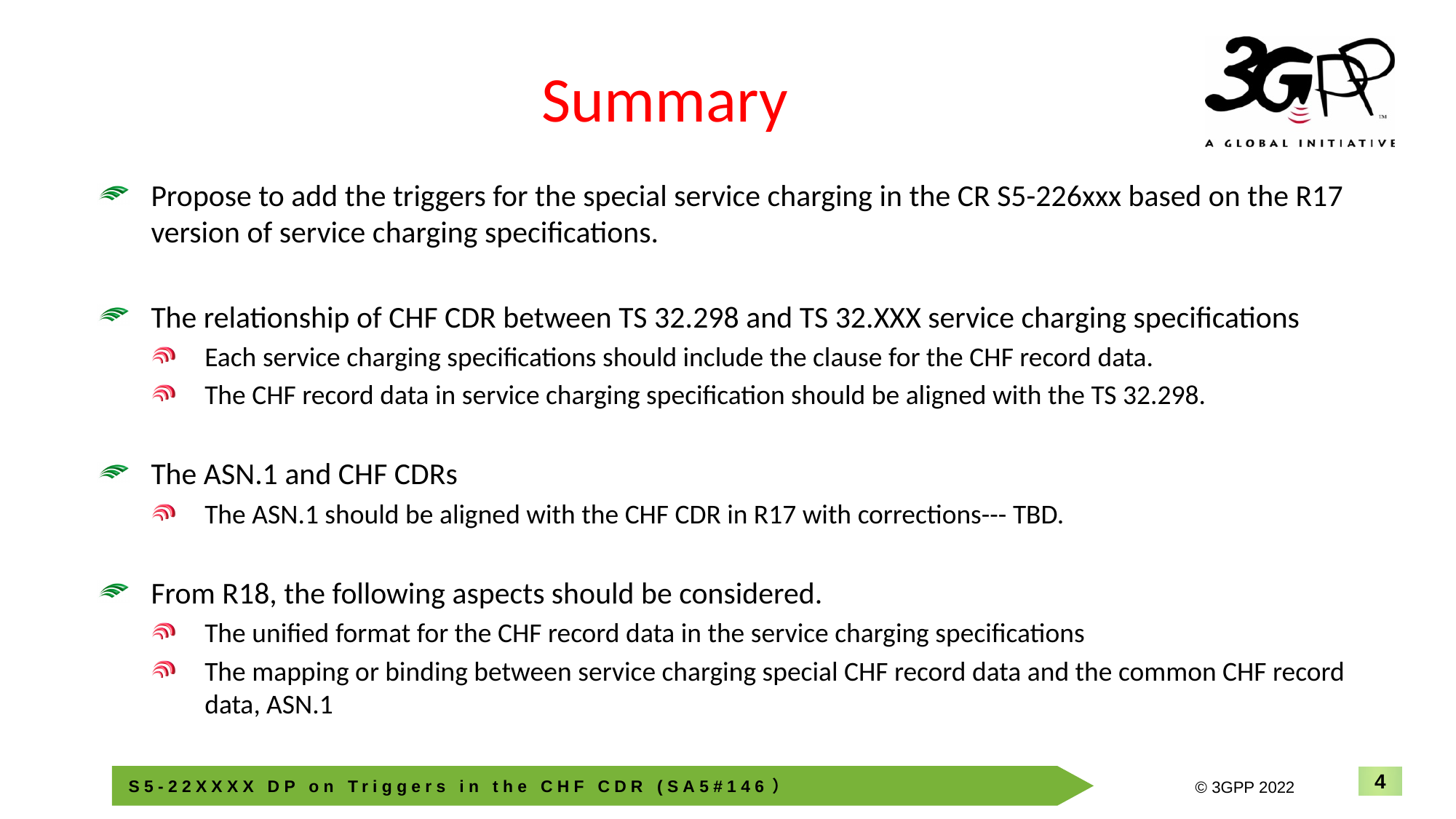

# Summary
Propose to add the triggers for the special service charging in the CR S5-226xxx based on the R17 version of service charging specifications.

The relationship of CHF CDR between TS 32.298 and TS 32.XXX service charging specifications
Each service charging specifications should include the clause for the CHF record data.
The CHF record data in service charging specification should be aligned with the TS 32.298.

The ASN.1 and CHF CDRs
The ASN.1 should be aligned with the CHF CDR in R17 with corrections--- TBD.

From R18, the following aspects should be considered.
The unified format for the CHF record data in the service charging specifications
The mapping or binding between service charging special CHF record data and the common CHF record data, ASN.1